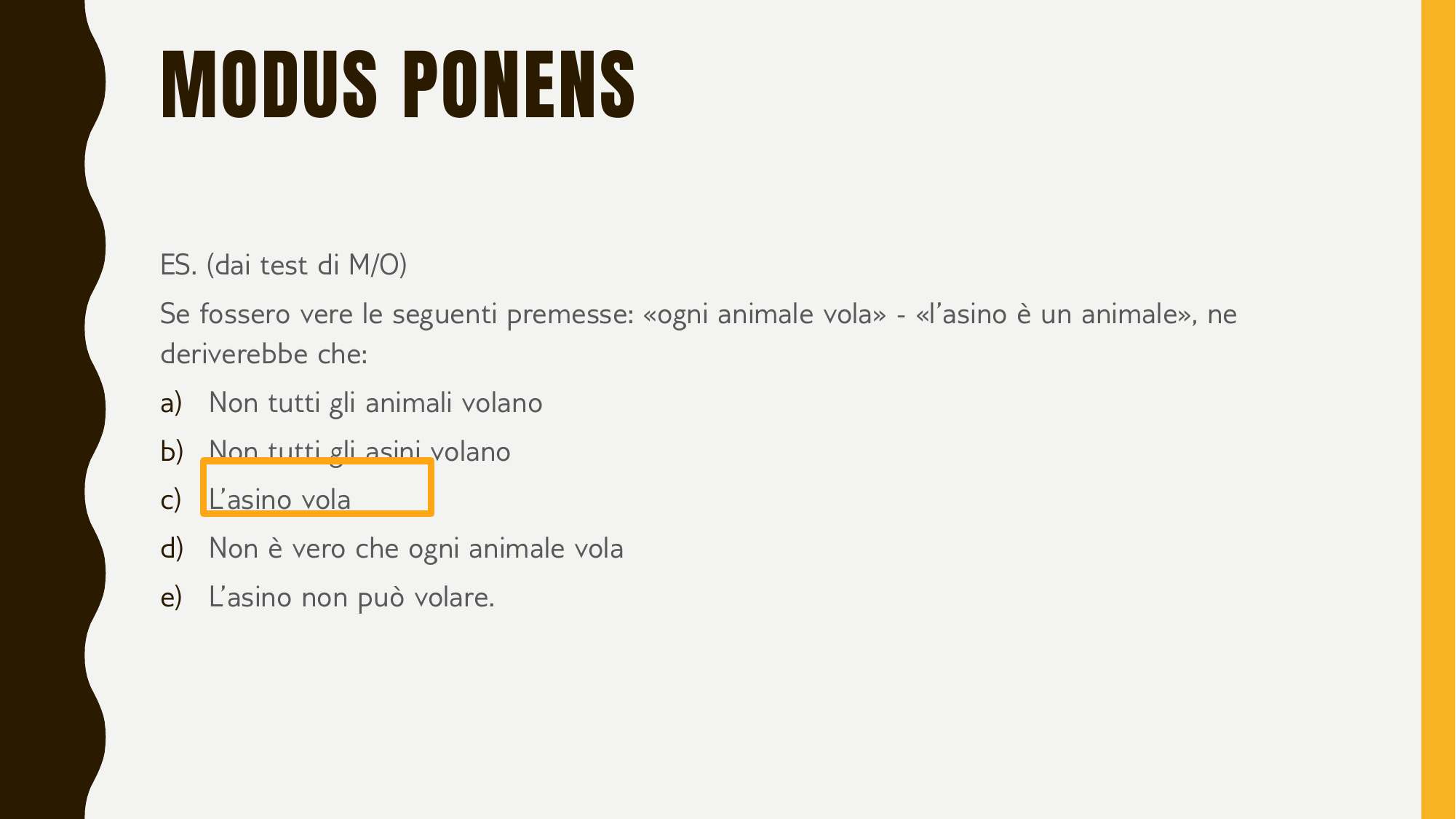

# MODUS PONENS

ES. (dai test di M/O)
Se fossero vere le seguenti premesse: «ogni animale vola» - «l’asino è un animale», ne deriverebbe che:
Non tutti gli animali volano
Non tutti gli asini volano
L’asino vola
Non è vero che ogni animale vola
L’asino non può volare.